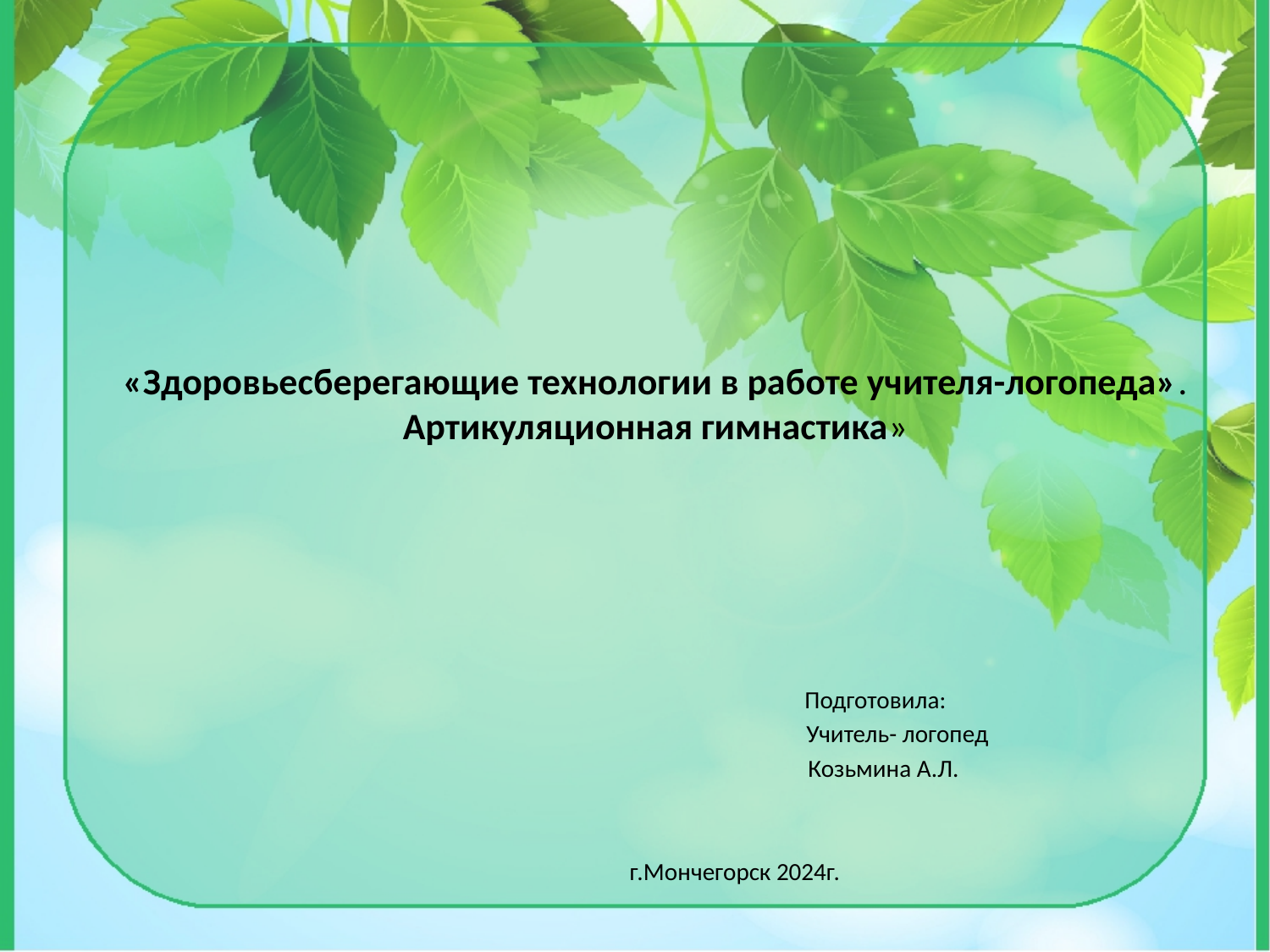

# «Здоровьесберегающие технологии в работе учителя-логопеда». Артикуляционная гимнастика»

                                                    Подготовила:
                                                           Учитель- логопед
                                                      Козьмина А.Л.

г.Мончегорск 2024г.